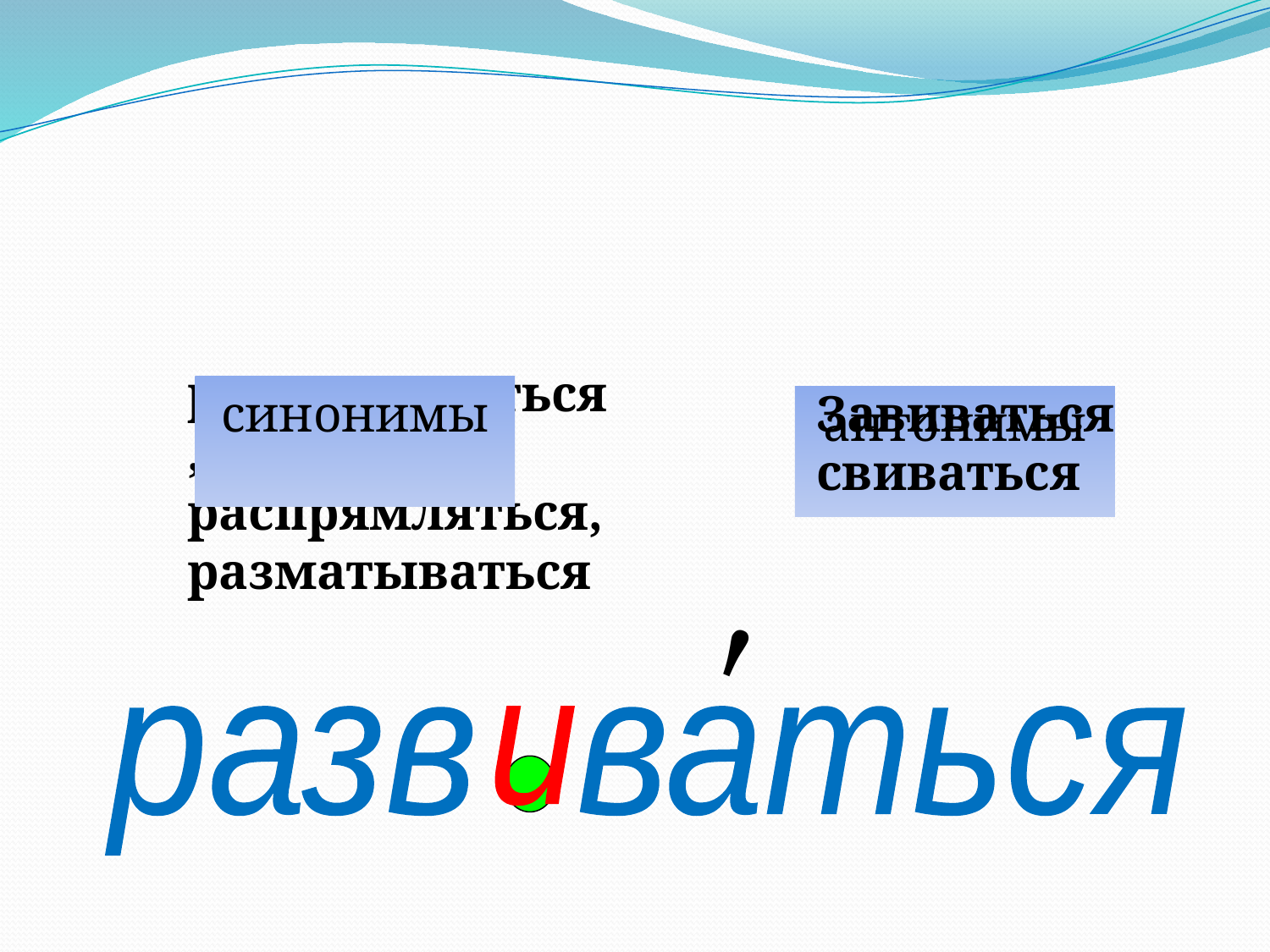

раскручиваться, распрямляться, разматываться
синонимы

Завиваться
свиваться
антонимы

′
разв  ваться
и